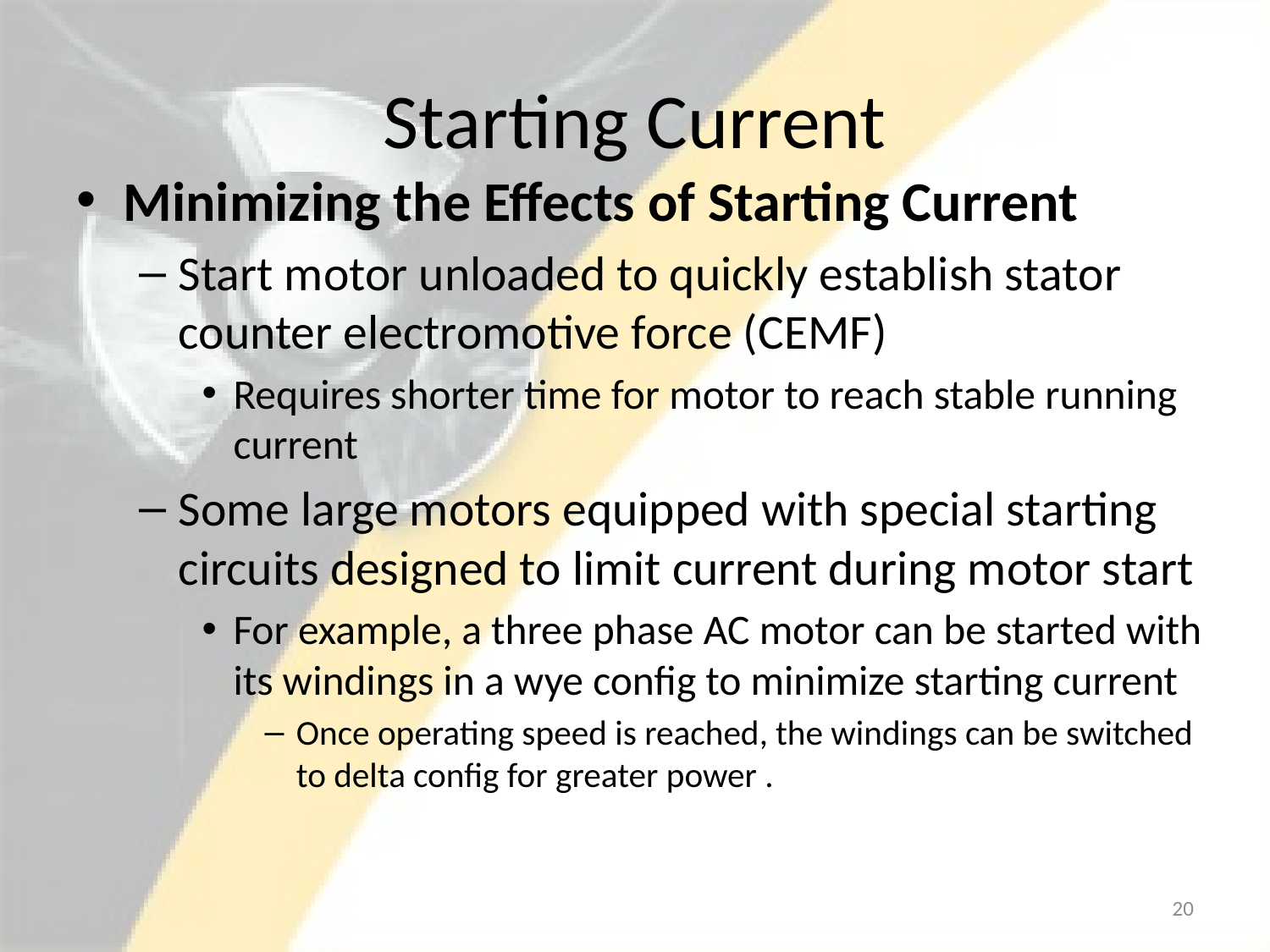

# Starting Current
Minimizing the Effects of Starting Current
Start motor unloaded to quickly establish stator counter electromotive force (CEMF)
Requires shorter time for motor to reach stable running current
Some large motors equipped with special starting circuits designed to limit current during motor start
For example, a three phase AC motor can be started with its windings in a wye config to minimize starting current
Once operating speed is reached, the windings can be switched to delta config for greater power .

20